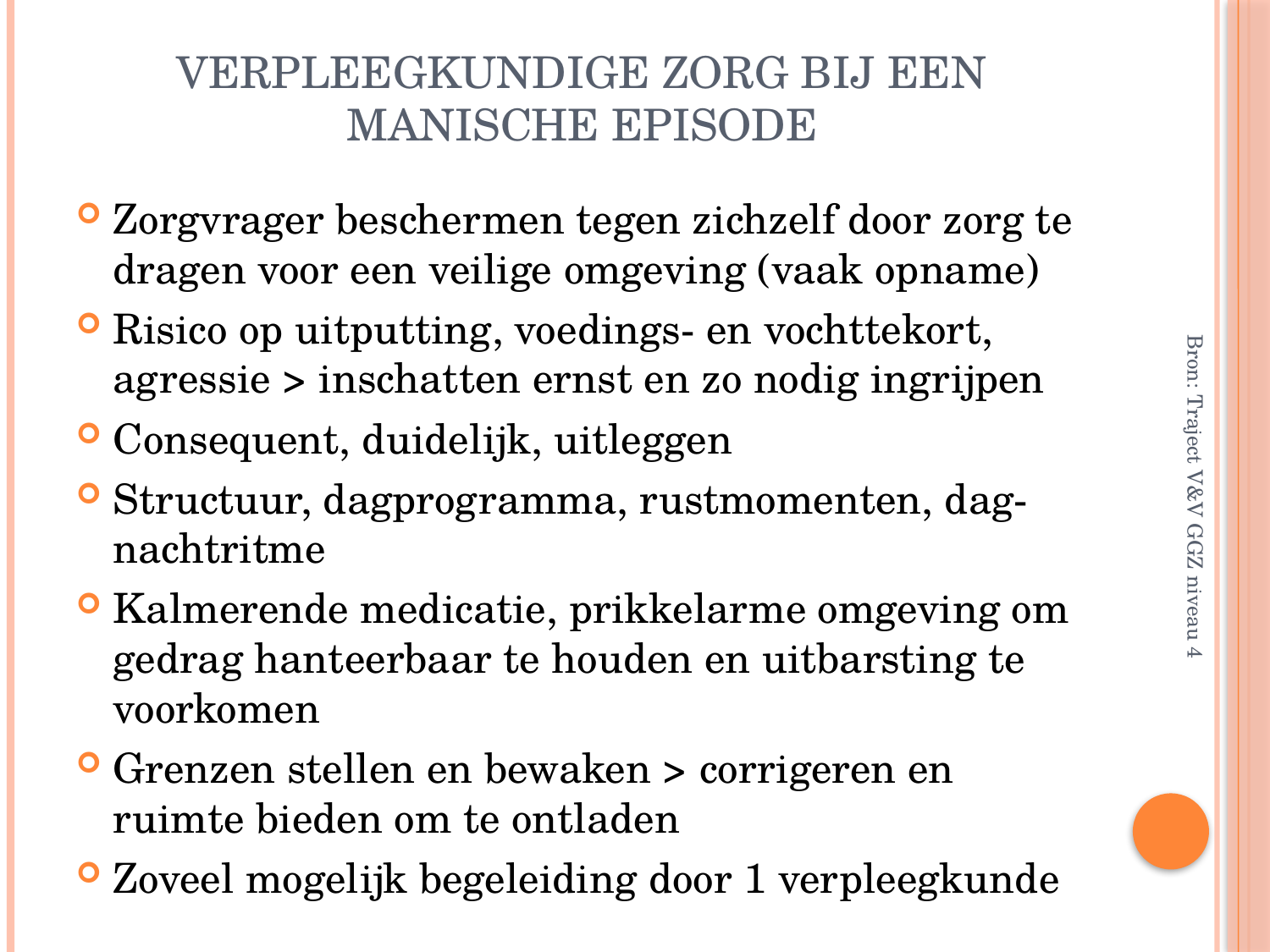

# Verpleegkundige Zorg bij een manische episode
Zorgvrager beschermen tegen zichzelf door zorg te dragen voor een veilige omgeving (vaak opname)
Risico op uitputting, voedings- en vochttekort, agressie > inschatten ernst en zo nodig ingrijpen
Consequent, duidelijk, uitleggen
Structuur, dagprogramma, rustmomenten, dag-nachtritme
Kalmerende medicatie, prikkelarme omgeving om gedrag hanteerbaar te houden en uitbarsting te voorkomen
Grenzen stellen en bewaken > corrigeren en ruimte bieden om te ontladen
Zoveel mogelijk begeleiding door 1 verpleegkunde

Bron: Traject V&V GGZ niveau 4